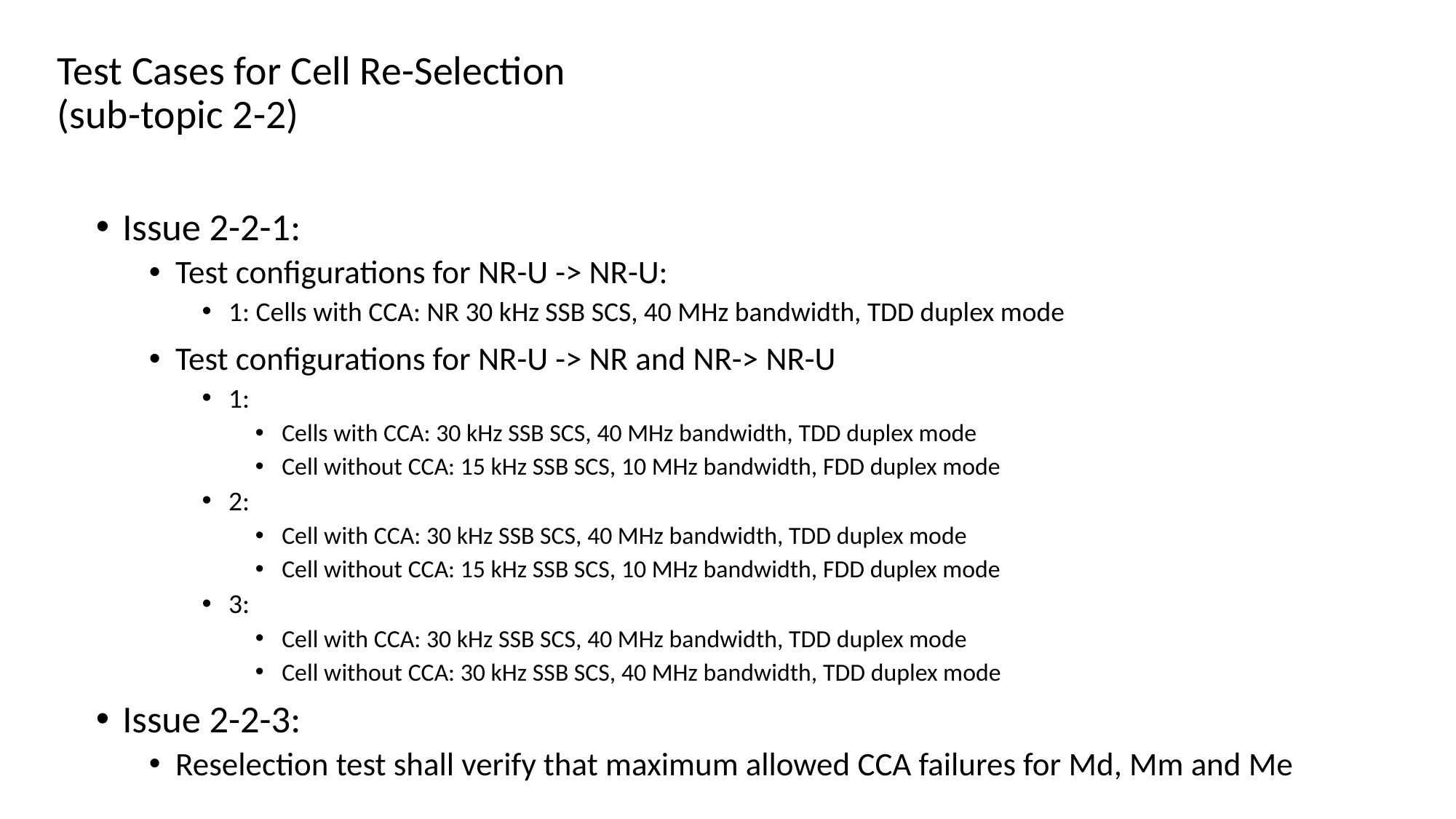

# Test Cases for Cell Re-Selection (sub-topic 2-2)

Issue 2-2-1:
Test configurations for NR-U -> NR-U:
1: Cells with CCA: NR 30 kHz SSB SCS, 40 MHz bandwidth, TDD duplex mode
Test configurations for NR-U -> NR and NR-> NR-U
1:
Cells with CCA: 30 kHz SSB SCS, 40 MHz bandwidth, TDD duplex mode
Cell without CCA: 15 kHz SSB SCS, 10 MHz bandwidth, FDD duplex mode
2:
Cell with CCA: 30 kHz SSB SCS, 40 MHz bandwidth, TDD duplex mode
Cell without CCA: 15 kHz SSB SCS, 10 MHz bandwidth, FDD duplex mode
3:
Cell with CCA: 30 kHz SSB SCS, 40 MHz bandwidth, TDD duplex mode
Cell without CCA: 30 kHz SSB SCS, 40 MHz bandwidth, TDD duplex mode
Issue 2-2-3:
Reselection test shall verify that maximum allowed CCA failures for Md, Mm and Me